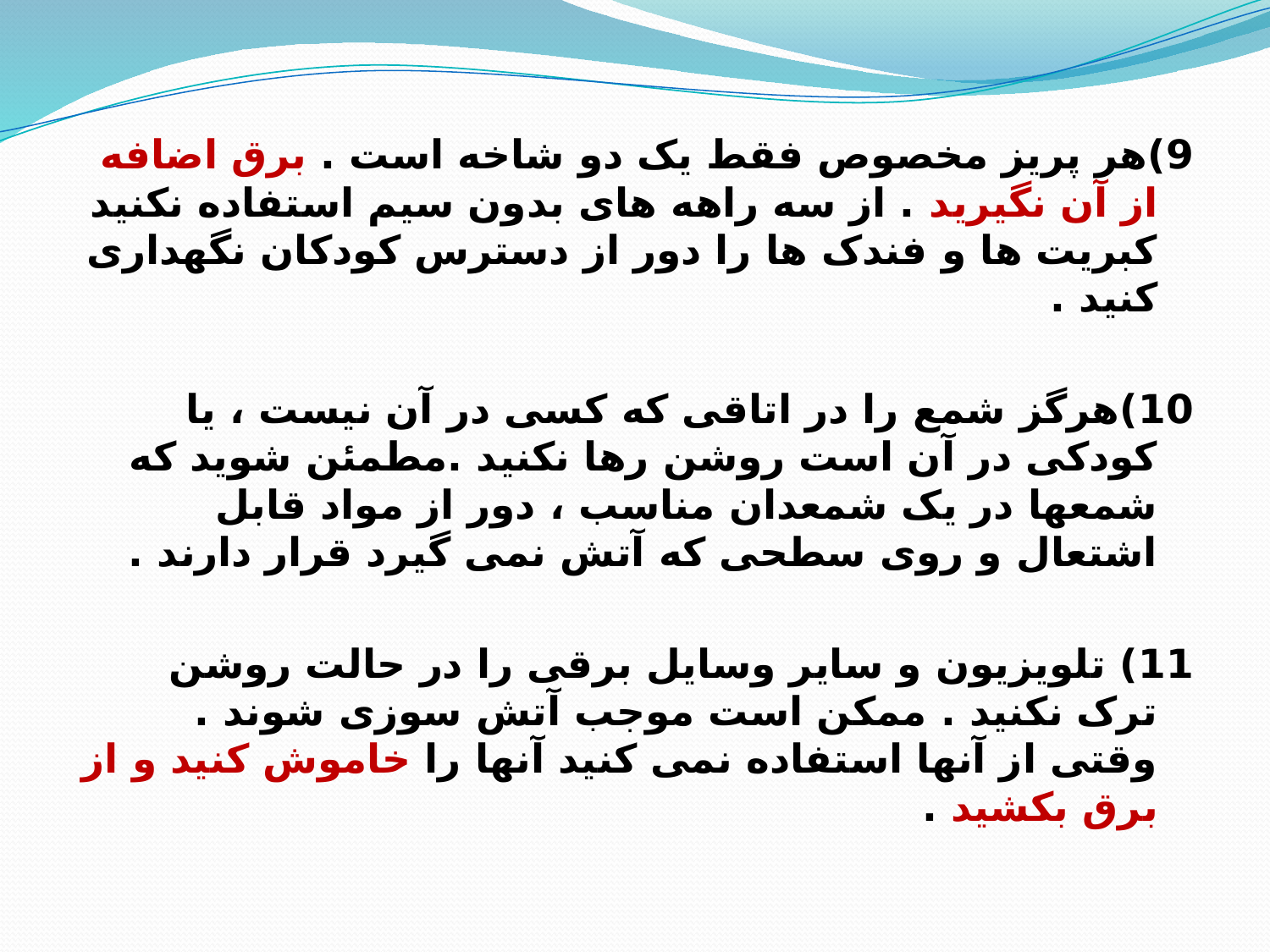

9)هر پریز مخصوص فقط یک دو شاخه است . برق اضافه از آن نگیرید . از سه راهه های بدون سیم استفاده نکنید کبریت ها و فندک ها را دور از دسترس کودکان نگهداری کنید .

10)هرگز شمع را در اتاقی که کسی در آن نیست ، یا کودکی در آن است روشن رها نکنید .مطمئن شوید که شمعها در یک شمعدان مناسب ، دور از مواد قابل اشتعال و روی سطحی که آتش نمی گیرد قرار دارند .

11) تلویزیون و سایر وسایل برقی را در حالت روشن ترک نکنید . ممکن است موجب آتش سوزی شوند . وقتی از آنها استفاده نمی کنید آنها را خاموش کنید و از برق بکشید .